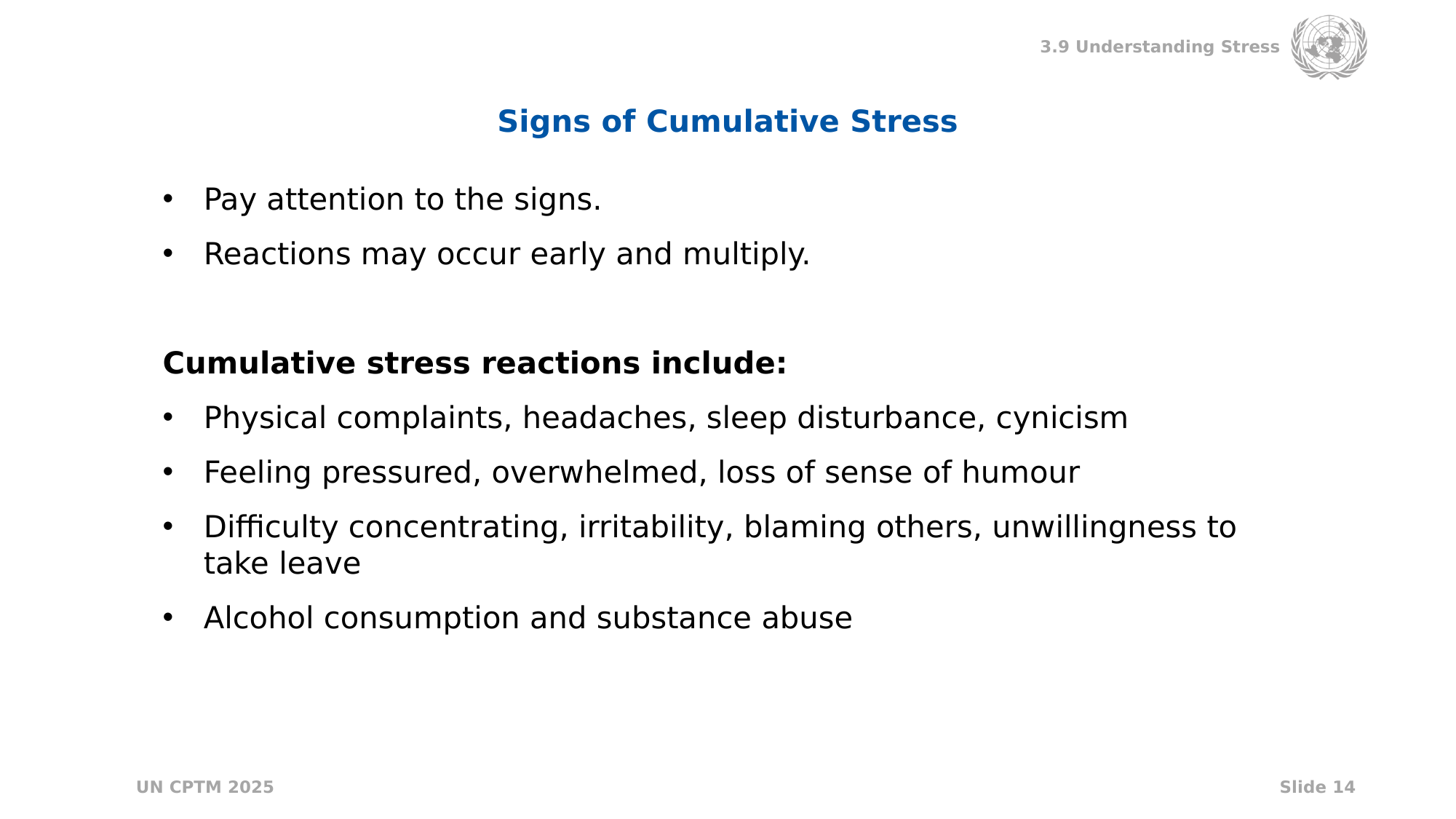

Signs of Cumulative Stress
Pay attention to the signs.
Reactions may occur early and multiply.

Cumulative stress reactions include:
Physical complaints, headaches, sleep disturbance, cynicism
Feeling pressured, overwhelmed, loss of sense of humour
Difficulty concentrating, irritability, blaming others, unwillingness to take leave
Alcohol consumption and substance abuse